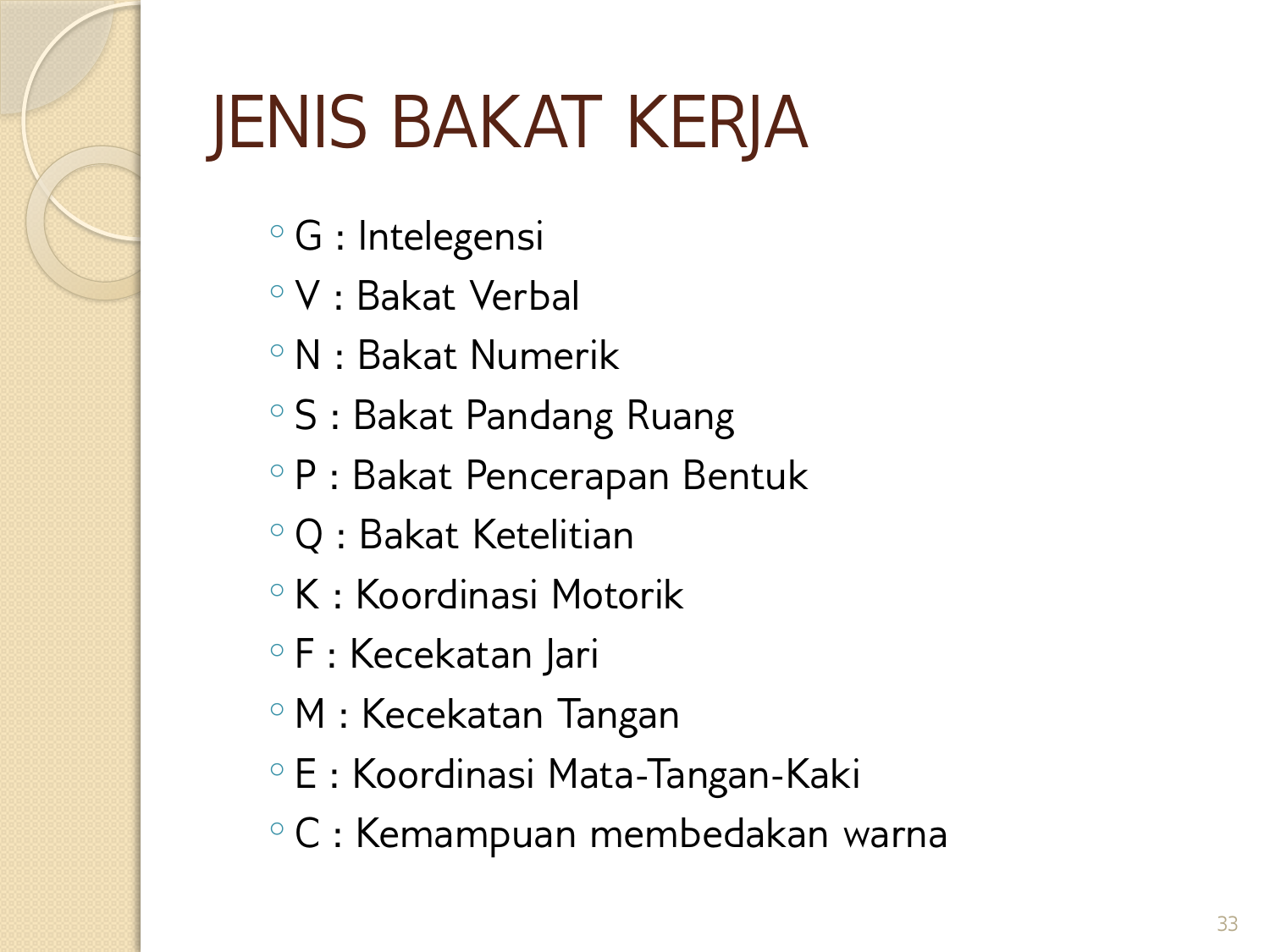

# JENIS BAKAT KERJA
G : Intelegensi
V : Bakat Verbal
N : Bakat Numerik
S : Bakat Pandang Ruang
P : Bakat Pencerapan Bentuk
Q : Bakat Ketelitian
K : Koordinasi Motorik
F : Kecekatan Jari
M : Kecekatan Tangan
E : Koordinasi Mata-Tangan-Kaki
C : Kemampuan membedakan warna
33